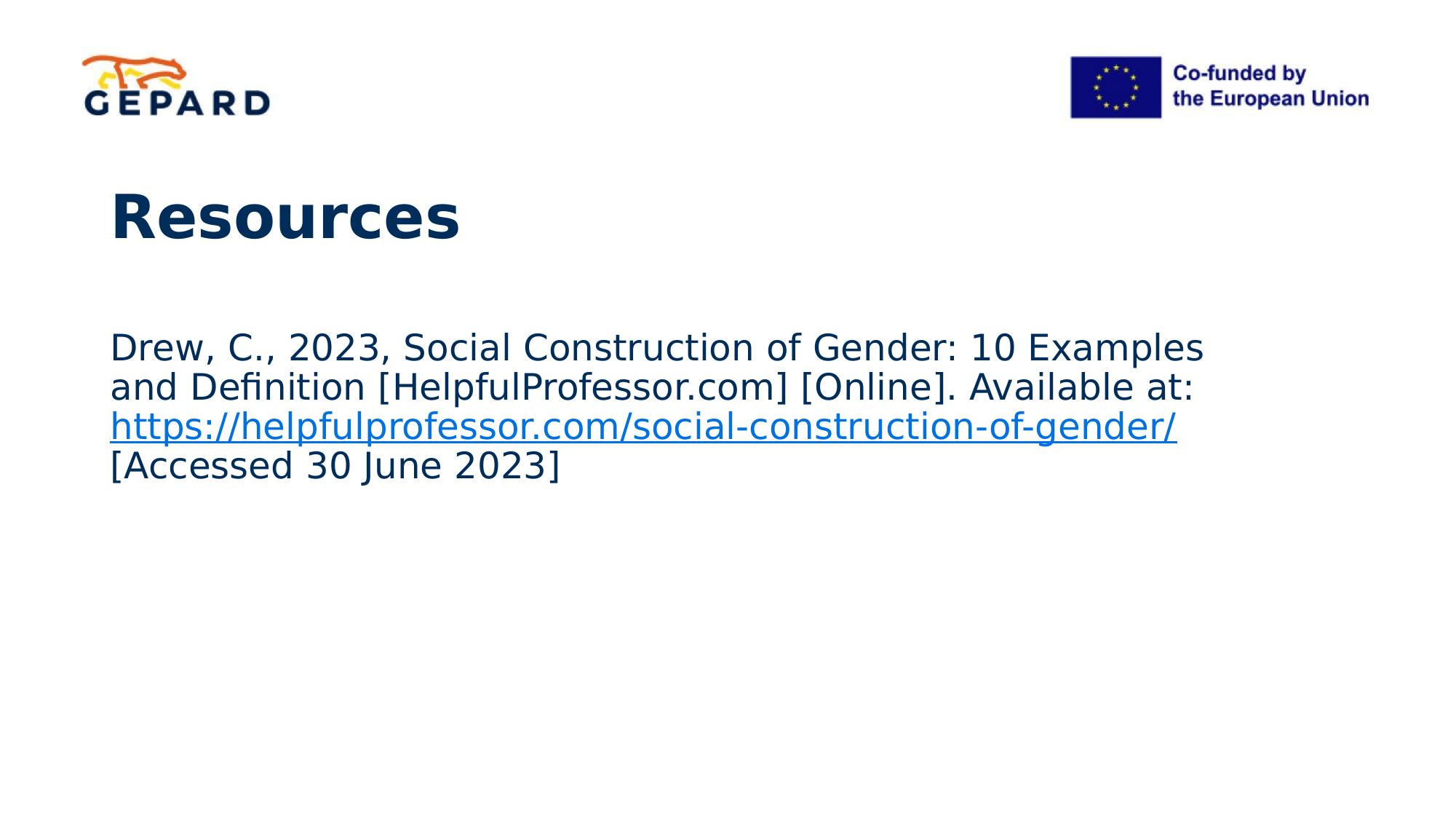

# Resources
Drew, C., 2023, Social Construction of Gender: 10 Examples and Definition [HelpfulProfessor.com] [Online]. Available at: https://helpfulprofessor.com/social-construction-of-gender/ [Accessed 30 June 2023]